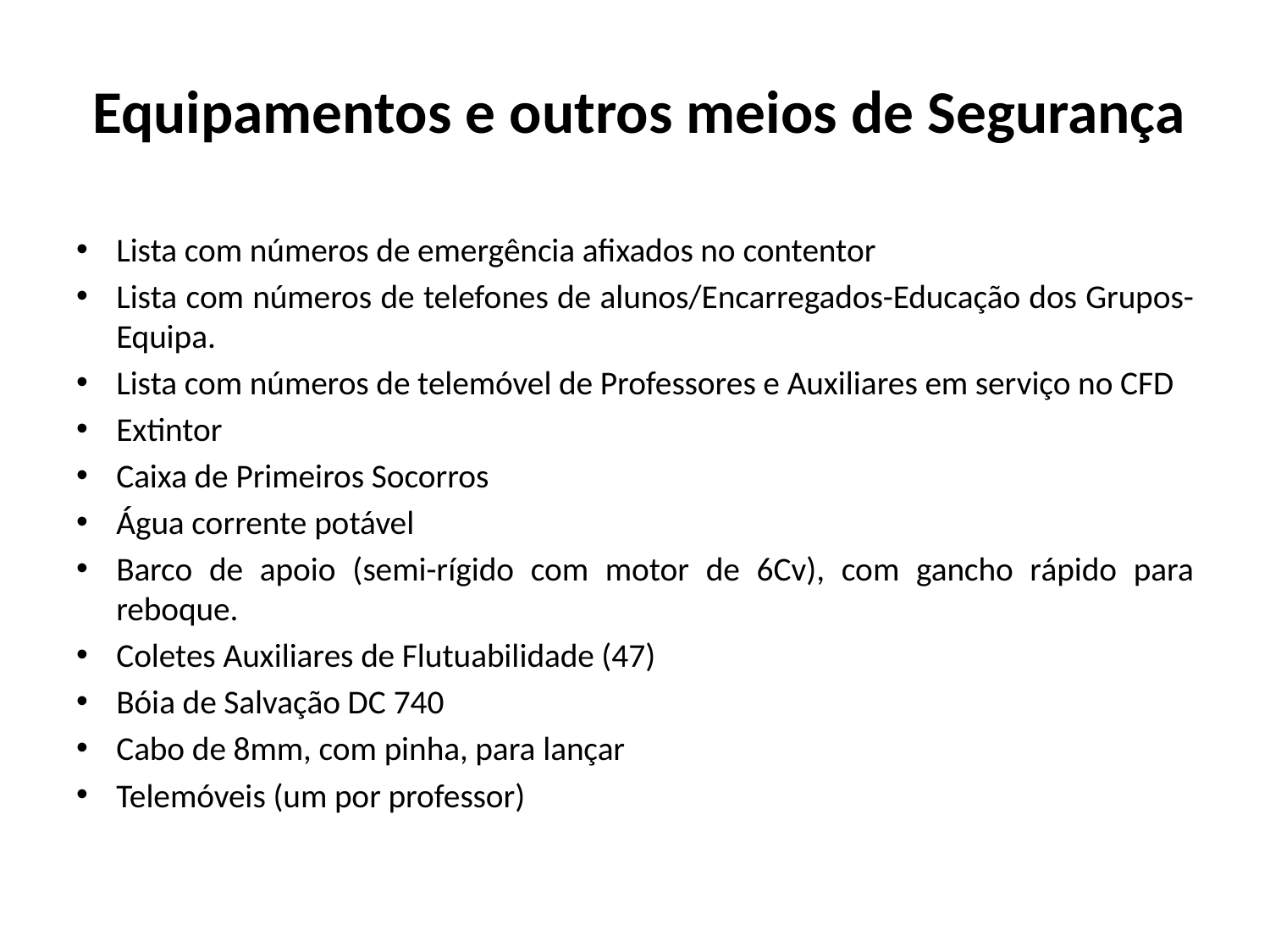

# Equipamentos e outros meios de Segurança
Lista com números de emergência afixados no contentor
Lista com números de telefones de alunos/Encarregados-Educação dos Grupos-Equipa.
Lista com números de telemóvel de Professores e Auxiliares em serviço no CFD
Extintor
Caixa de Primeiros Socorros
Água corrente potável
Barco de apoio (semi-rígido com motor de 6Cv), com gancho rápido para reboque.
Coletes Auxiliares de Flutuabilidade (47)
Bóia de Salvação DC 740
Cabo de 8mm, com pinha, para lançar
Telemóveis (um por professor)